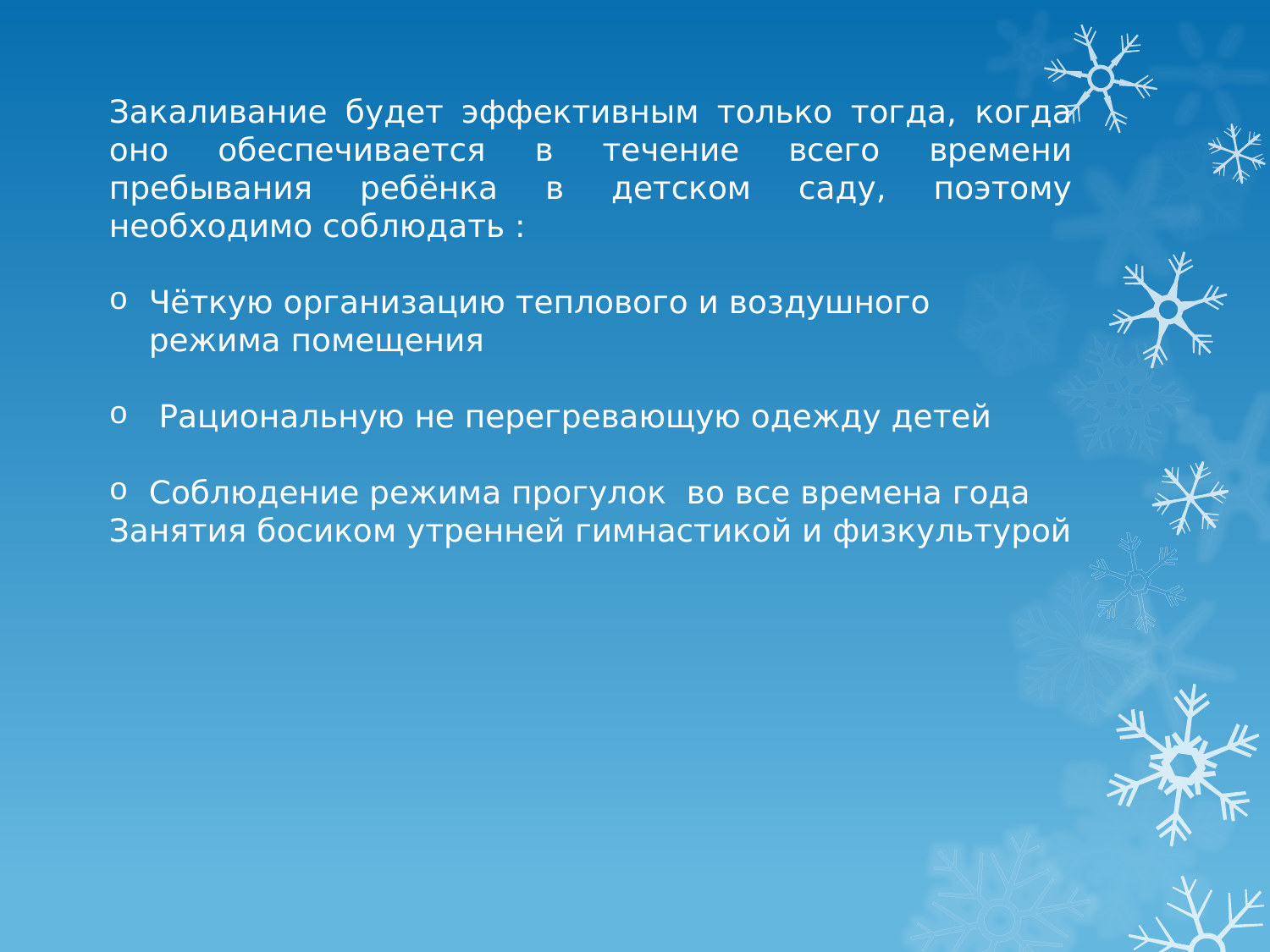

Закаливание будет эффективным только тогда, когда оно обеспечивается в течение всего времени пребывания ребёнка в детском саду, поэтому необходимо соблюдать :

Чёткую организацию теплового и воздушного режима помещения

 Рациональную не перегревающую одежду детей

Соблюдение режима прогулок  во все времена года
Занятия босиком утренней гимнастикой и физкультурой